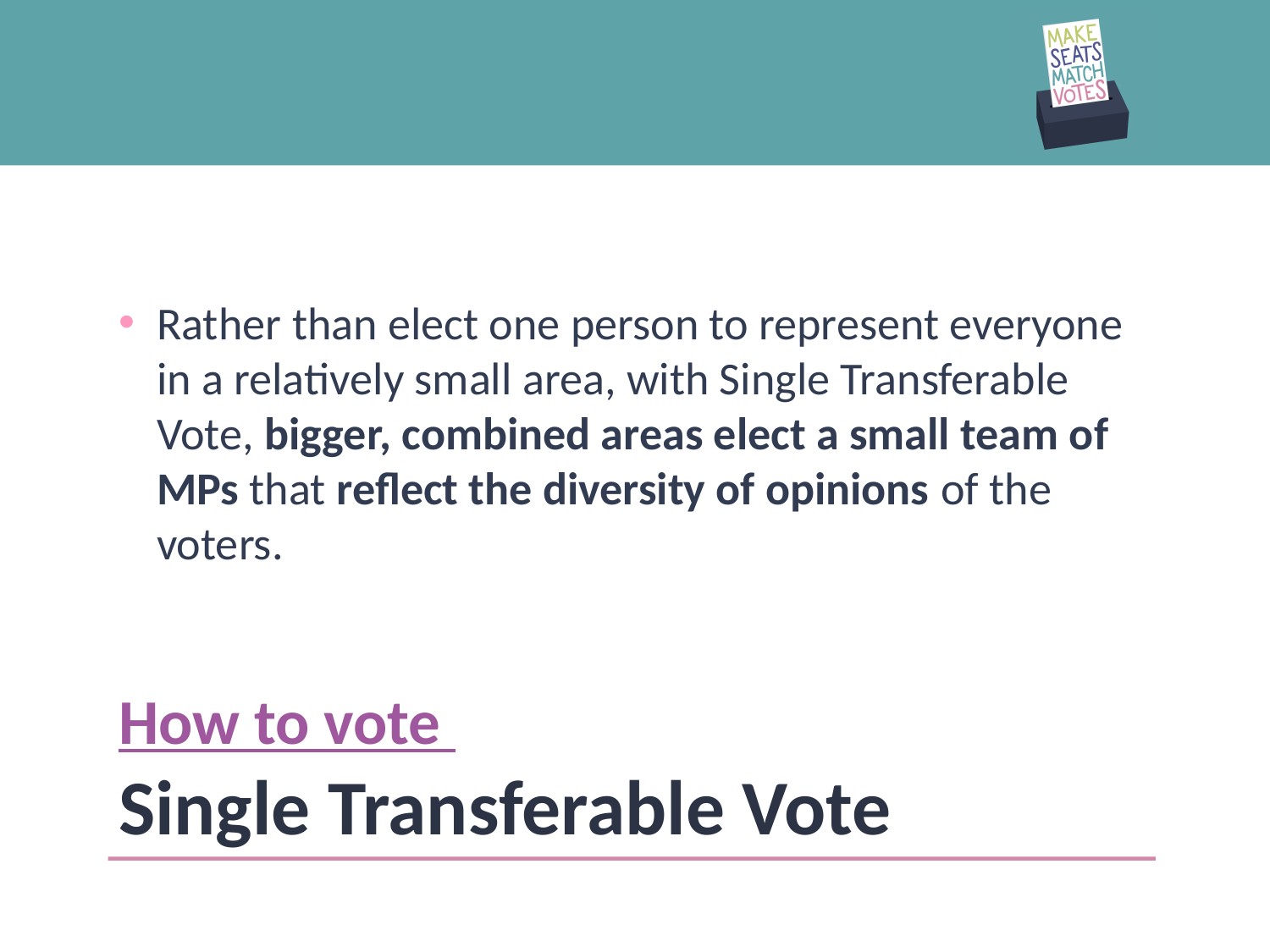

Rather than elect one person to represent everyone in a relatively small area, with Single Transferable Vote, bigger, combined areas elect a small team of MPs that reflect the diversity of opinions of the voters.
# How to vote Single Transferable Vote